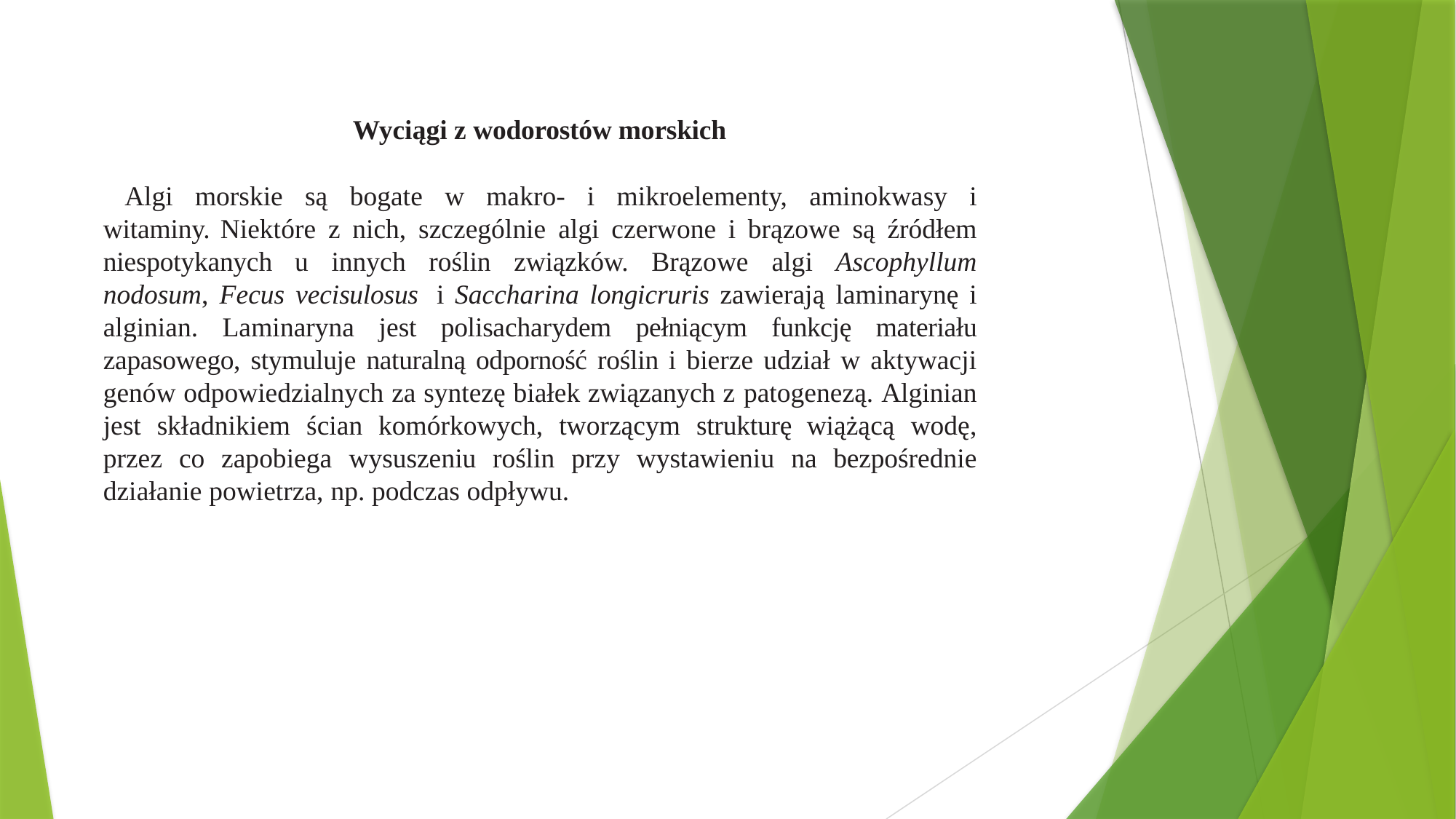

Wyciągi z wodorostów morskich

Algi morskie są bogate w makro- i mikroelementy, aminokwasy i witaminy. Niektóre z nich, szczególnie algi czerwone i brązowe są źródłem niespotykanych u innych roślin związków. Brązowe algi Ascophyllum nodosum, Fecus vecisulosus i Saccharina longicruris zawierają laminarynę i alginian. Laminaryna jest polisacharydem pełniącym funkcję materiału zapasowego, stymuluje naturalną odporność roślin i bierze udział w aktywacji genów odpowiedzialnych za syntezę białek związanych z patogenezą. Alginian jest składnikiem ścian komórkowych, tworzącym strukturę wiążącą wodę, przez co zapobiega wysuszeniu roślin przy wystawieniu na bezpośrednie działanie powietrza, np. podczas odpływu.